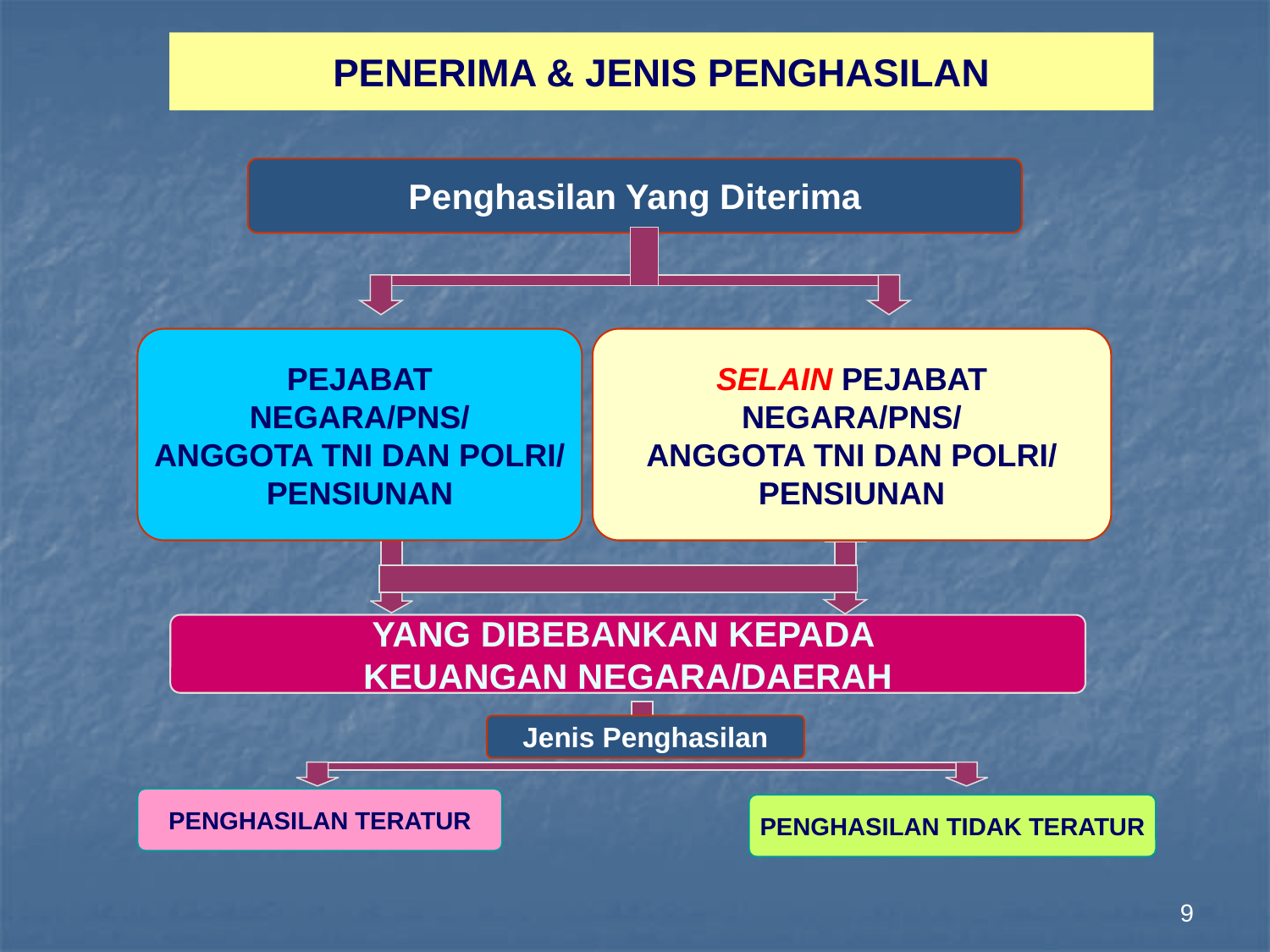

PENERIMA & JENIS PENGHASILAN
Penghasilan Yang Diterima

PEJABAT
NEGARA/PNS/
ANGGOTA TNI DAN POLRI/
PENSIUNAN
SELAIN PEJABAT
NEGARA/PNS/
ANGGOTA TNI DAN POLRI/
PENSIUNAN

YANG DIBEBANKAN KEPADA
KEUANGAN NEGARA/DAERAH

Jenis Penghasilan

PENGHASILAN TERATUR
PENGHASILAN TIDAK TERATUR
9